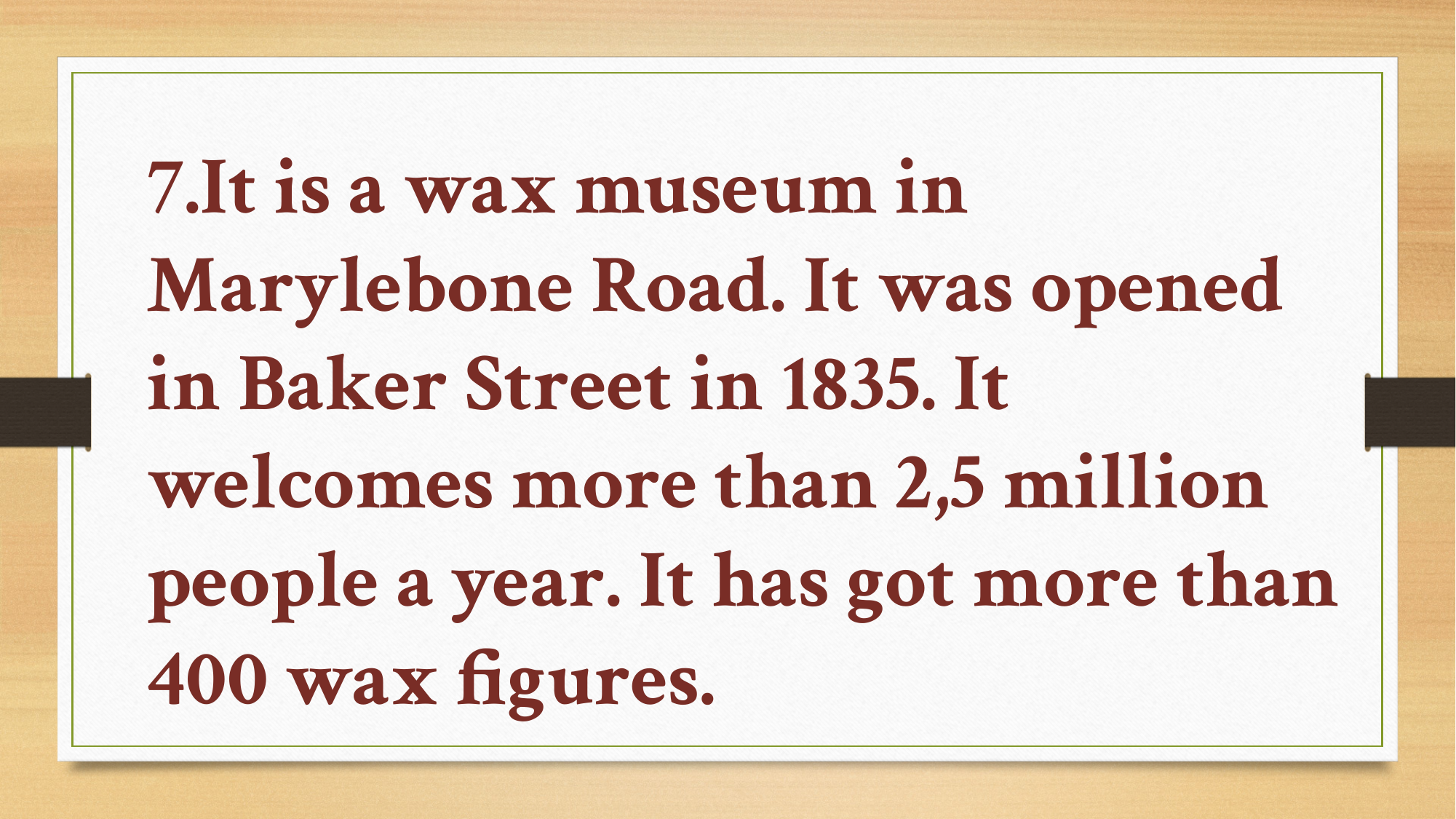

7.It is a wax museum in Marylebone Road. It was opened in Baker Street in 1835. It welcomes more than 2,5 million people a year. It has got more than 400 wax figures.